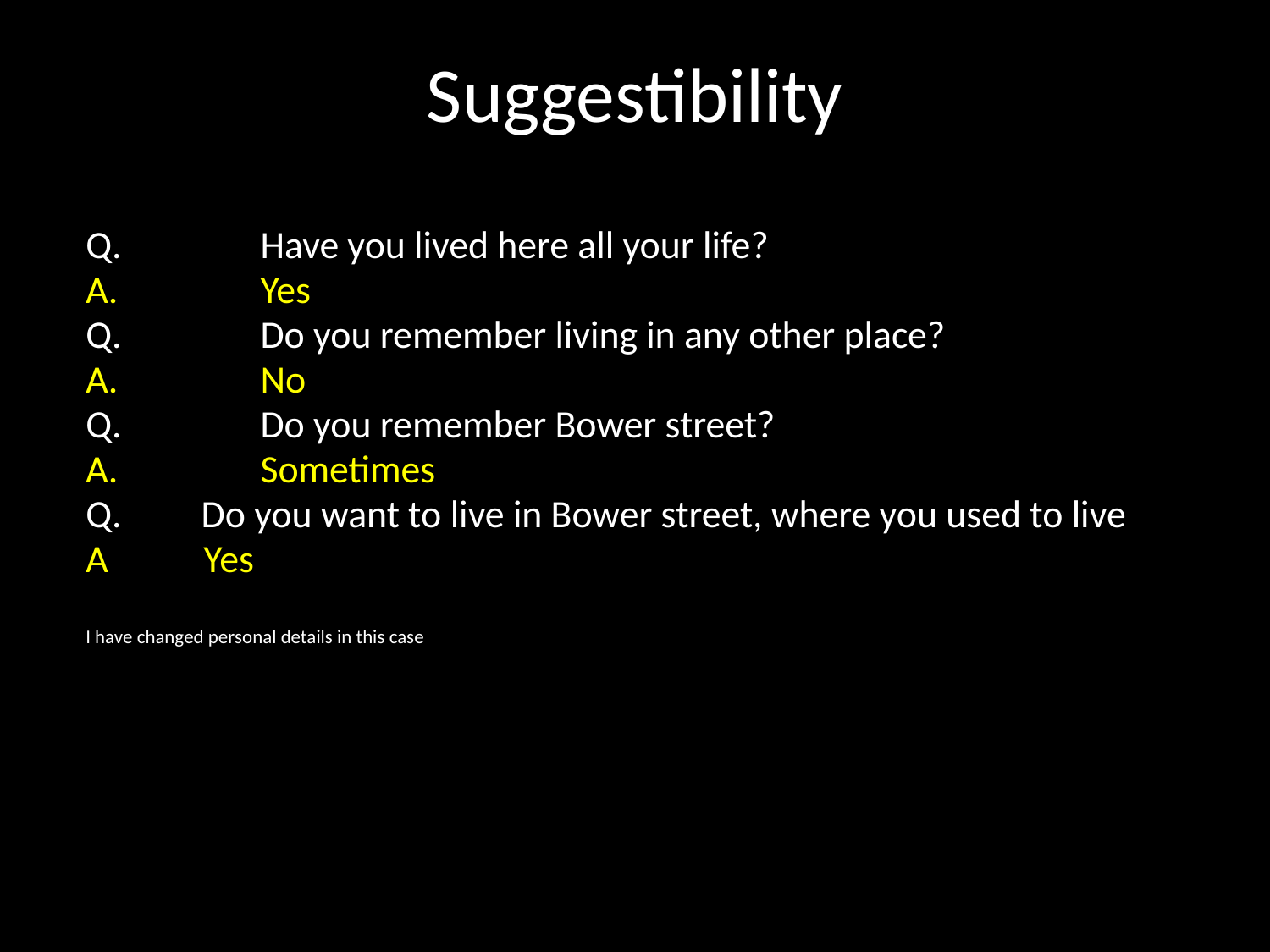

Suggestibility
Q.		Have you lived here all your life?
A.		Yes
Q.		Do you remember living in any other place?
A.		No
Q.		Do you remember Bower street?
A.		Sometimes
      Do you want to live in Bower street, where you used to live
A           Yes

I have changed personal details in this case